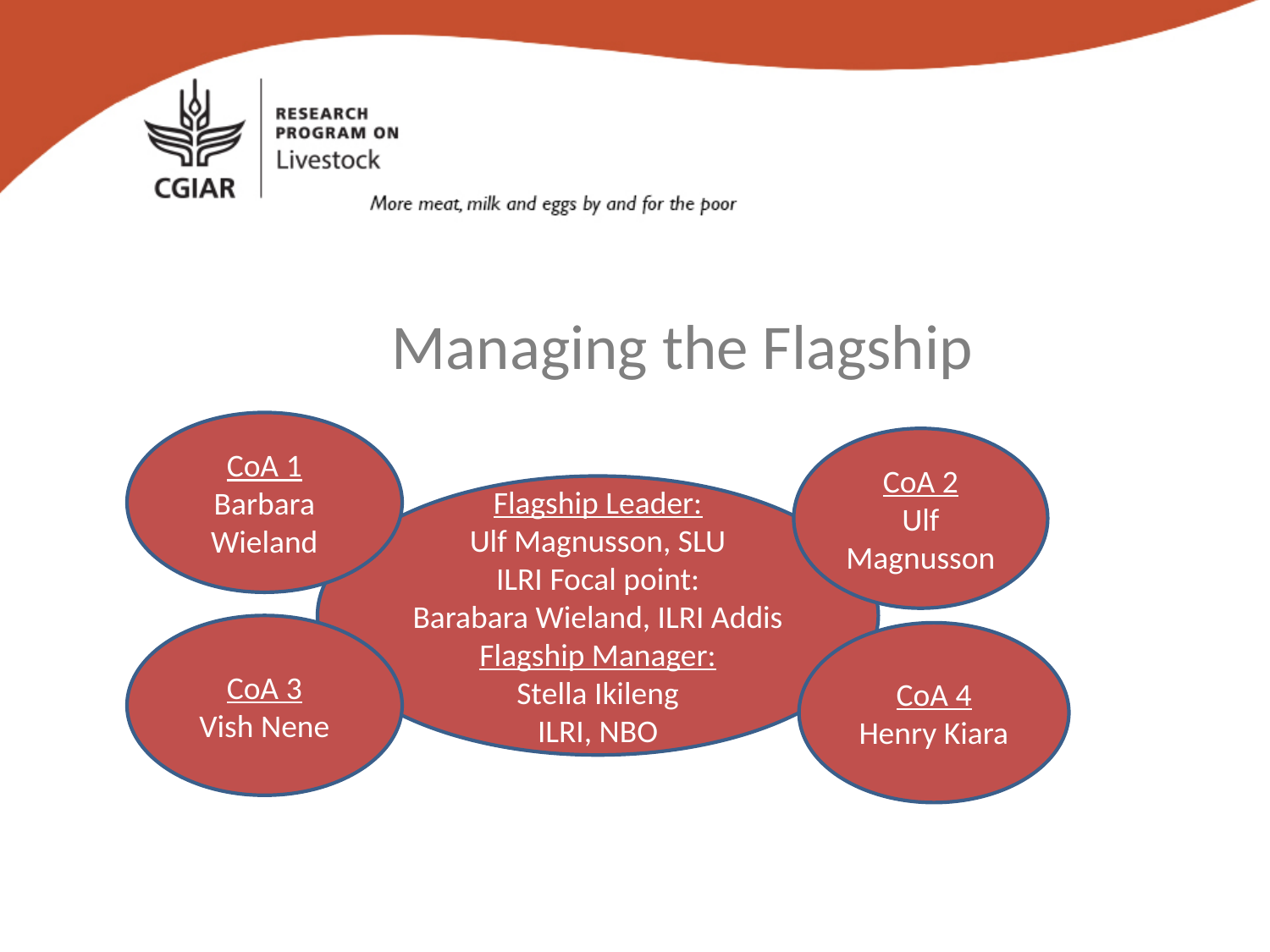

Managing the Flagship
CoA 1
Barbara
Wieland
CoA 2
Ulf
Magnusson

Flagship Leader:
Ulf Magnusson, SLU
ILRI Focal point:
Barabara Wieland, ILRI Addis
Flagship Manager:
Stella Ikileng
ILRI, NBO

CoA 3
Vish Nene
CoA 4
Henry Kiara